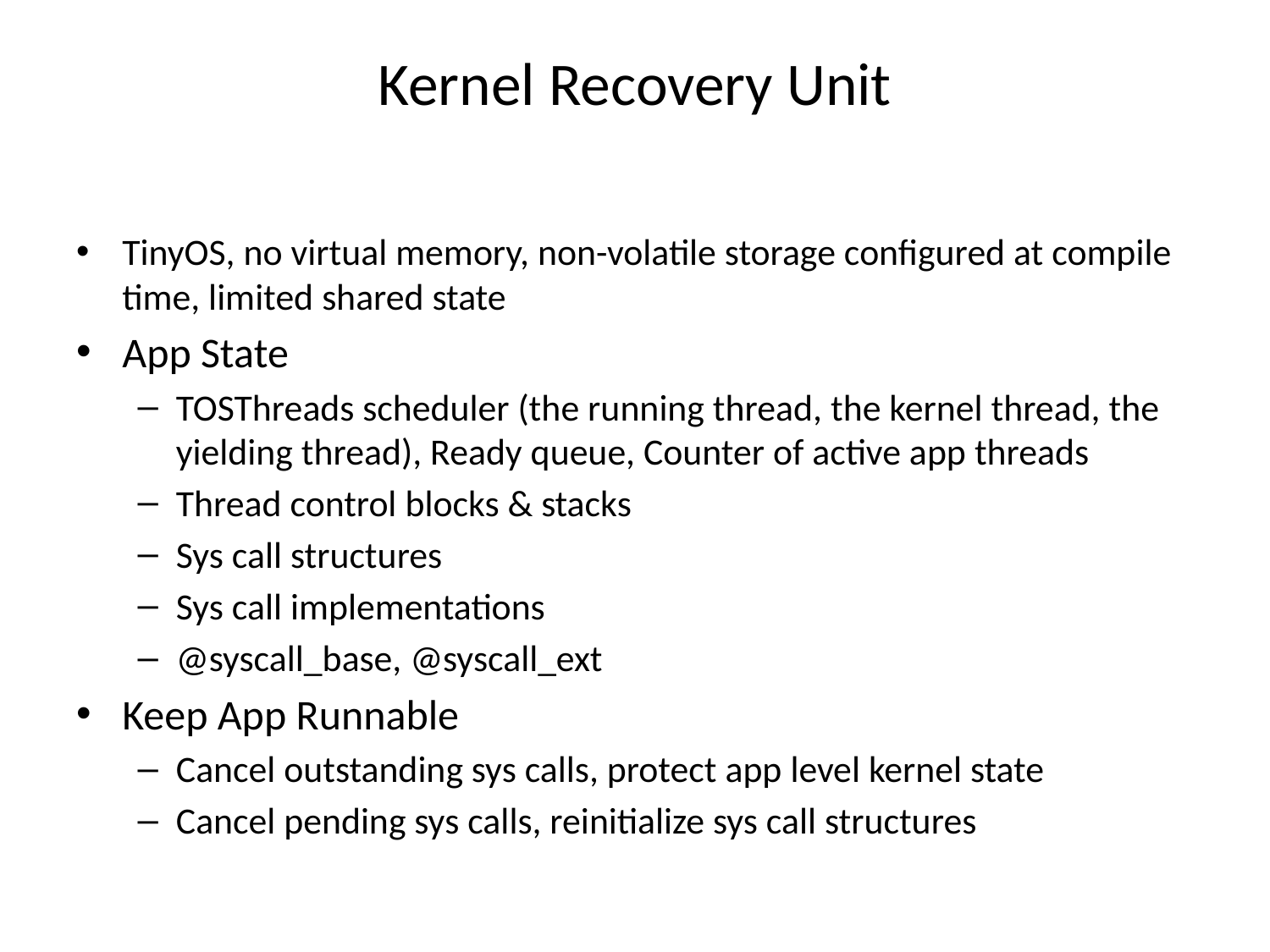

# Kernel Recovery Unit
TinyOS, no virtual memory, non-volatile storage configured at compile time, limited shared state
App State
TOSThreads scheduler (the running thread, the kernel thread, the yielding thread), Ready queue, Counter of active app threads
Thread control blocks & stacks
Sys call structures
Sys call implementations
@syscall_base, @syscall_ext
Keep App Runnable
Cancel outstanding sys calls, protect app level kernel state
Cancel pending sys calls, reinitialize sys call structures